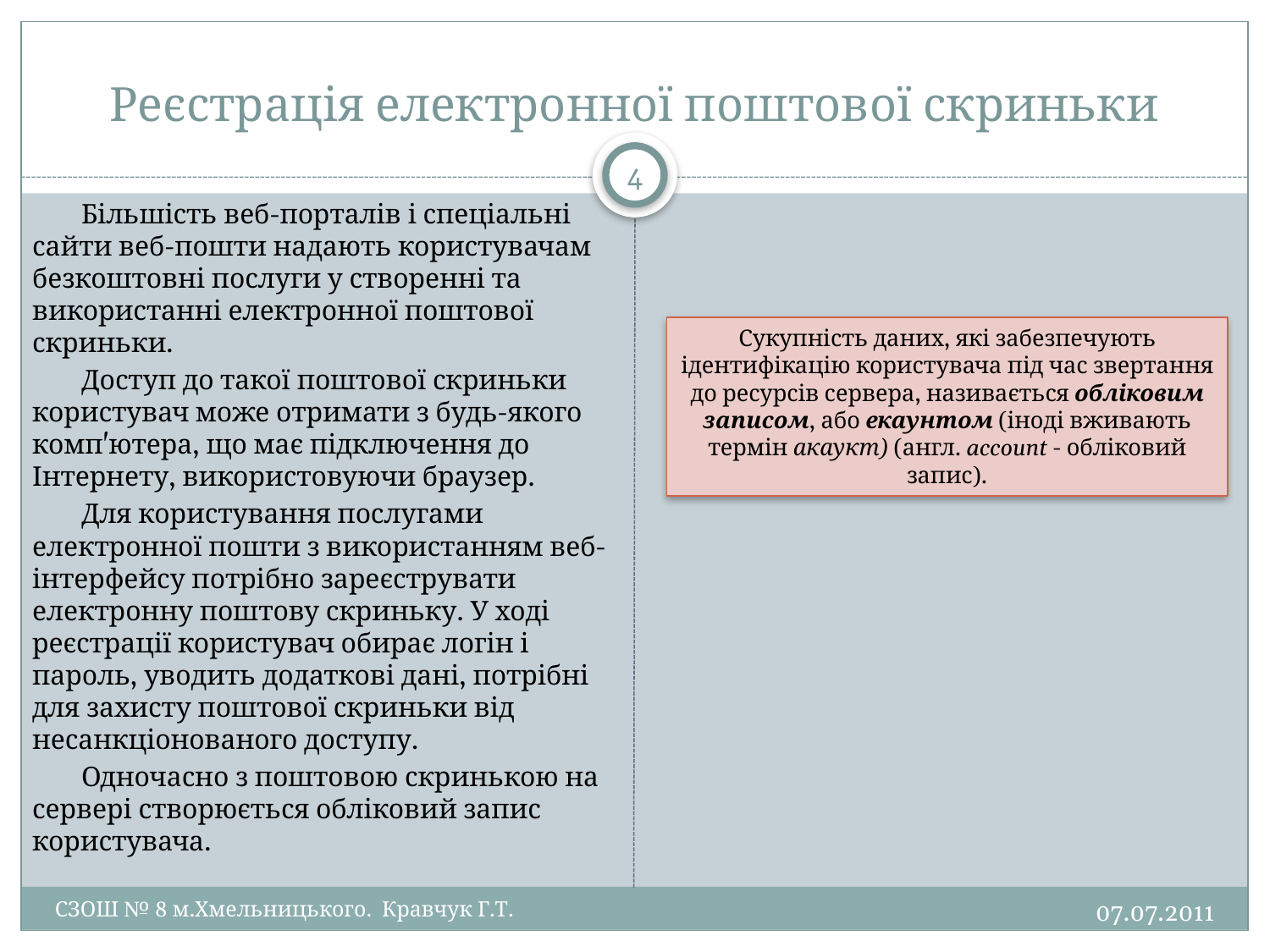

# Реєстрація електронної поштової скриньки
4
Більшість веб-порталів і спеціальні сайти веб-пошти надають користувачам безкоштовні послуги у створенні та використанні електронної поштової скриньки.
Доступ до такої поштової скриньки користувач може отримати з будь-якого комп'ютера, що має підключення до Інтернету, використовуючи браузер.
Для користування послугами електронної пошти з використанням веб- інтерфейсу потрібно зареєструвати електронну поштову скриньку. У ході реєстрації користувач обирає логін і пароль, уводить додаткові дані, потрібні для захисту поштової скриньки від несанкціонованого доступу.
Одночасно з поштовою скринькою на сервері створюється обліковий запис користувача.
Сукупність даних, які забезпечують ідентифікацію користувача під час звертання до ресурсів сервера, називається обліковим записом, або екаунтом (іноді вживають термін акаукт) (англ. account - обліковий запис).
07.07.2011
СЗОШ № 8 м.Хмельницького.  Кравчук Г.Т.